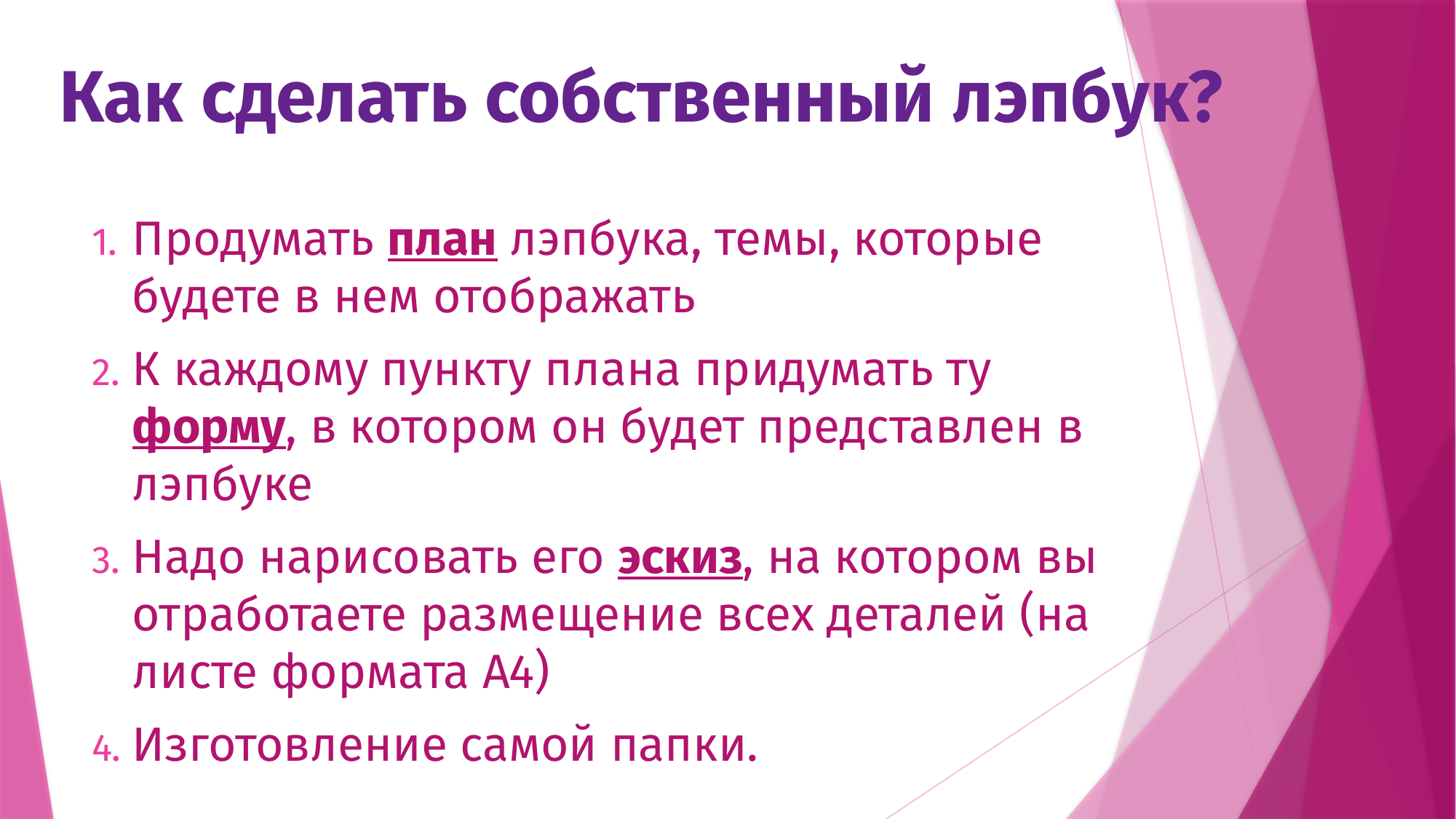

# Как сделать собственный лэпбук?
Продумать план лэпбука, темы, которые будете в нем отображать
К каждому пункту плана придумать ту форму, в котором он будет представлен в лэпбуке
Надо нарисовать его эскиз, на котором вы отработаете размещение всех деталей (на листе формата А4)
Изготовление самой папки.